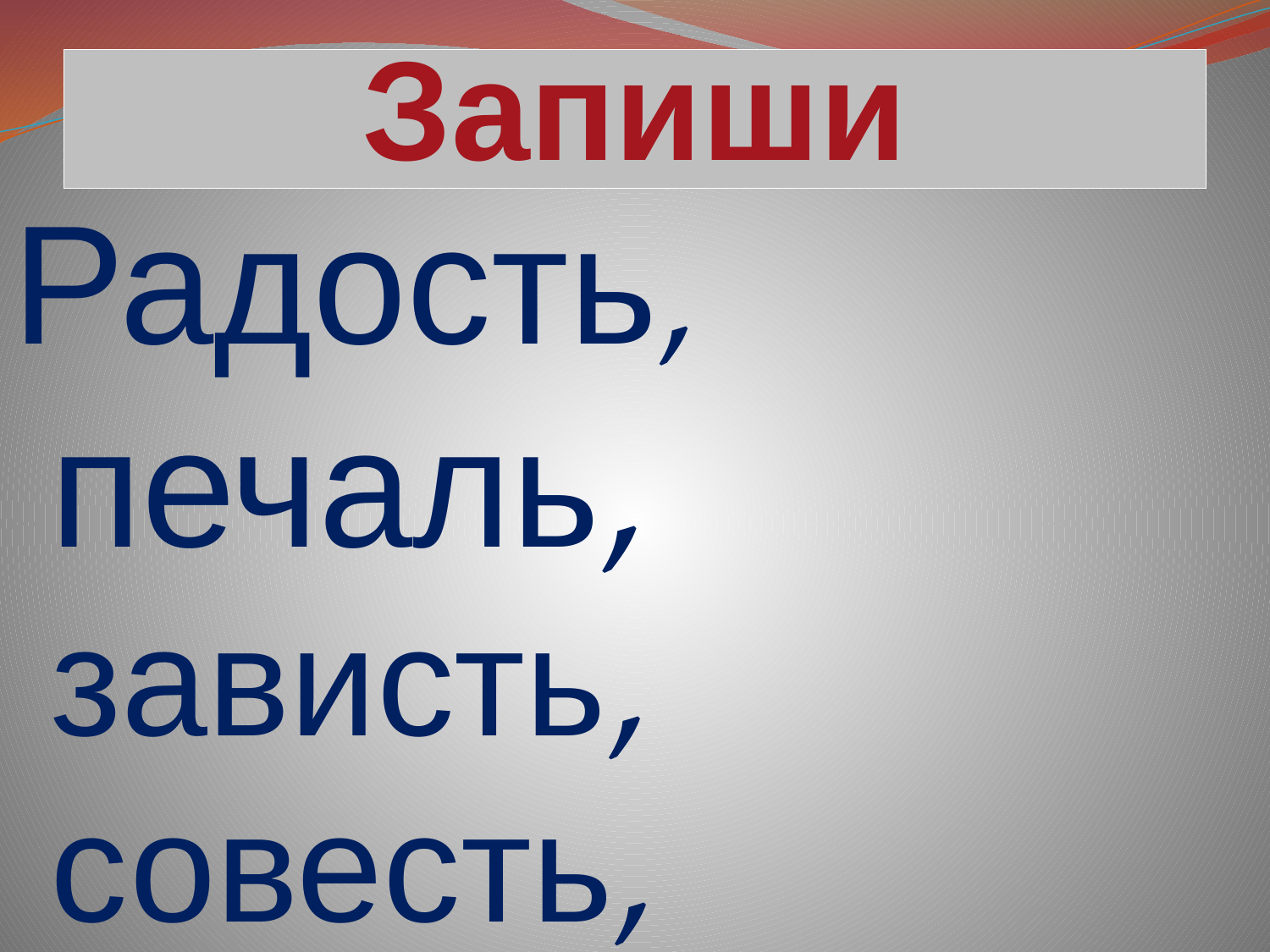

# Запиши
Радость, печаль,   зависть, совесть, гордость, стыд,
обида.